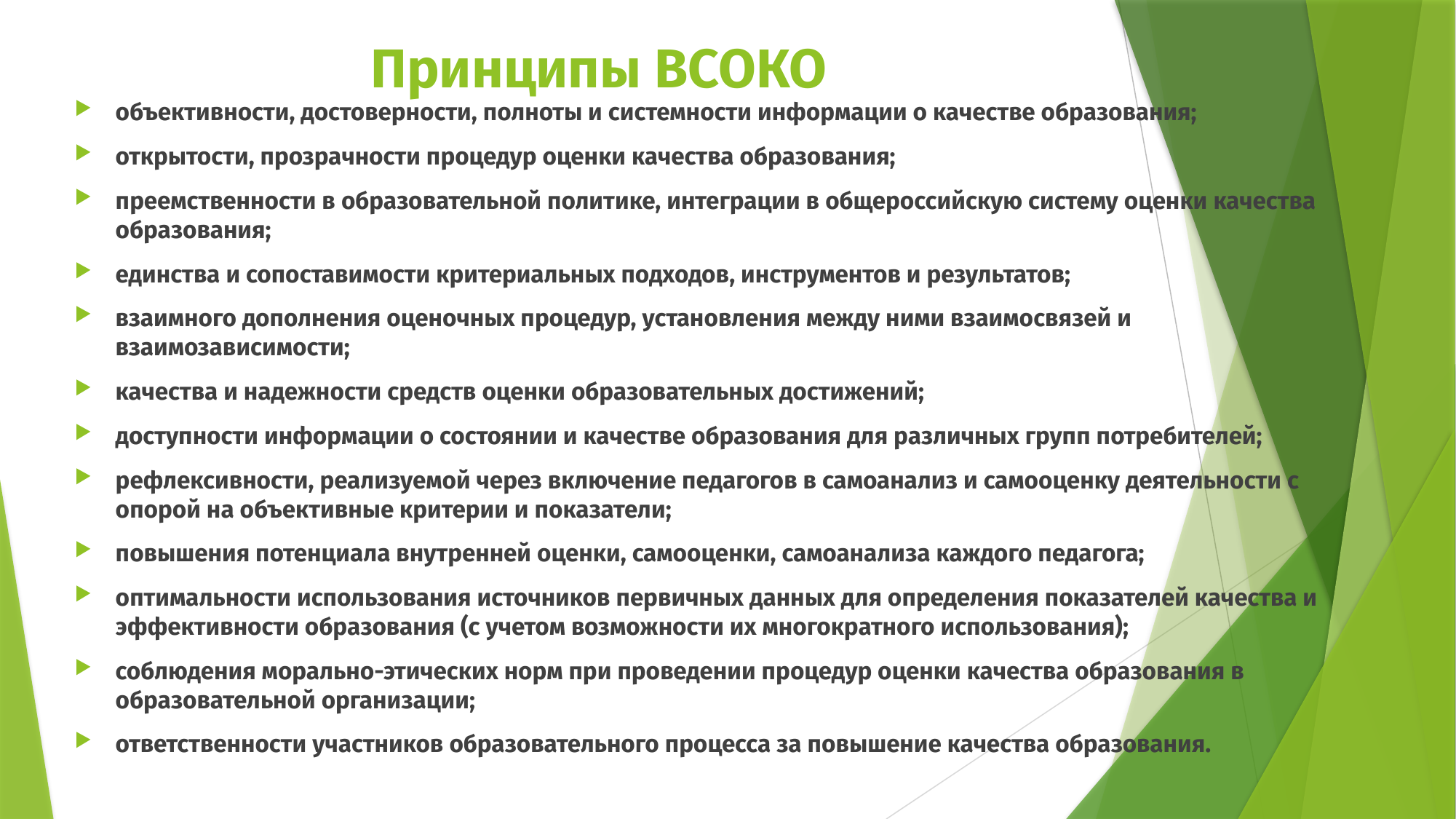

# Принципы ВСОКО
объективности, достоверности, полноты и системности информации о качестве образования;
открытости, прозрачности процедур оценки качества образования;
преемственности в образовательной политике, интеграции в общероссийскую систему оценки качества образования;
единства и сопоставимости критериальных подходов, инструментов и результатов;
взаимного дополнения оценочных процедур, установления между ними взаимосвязей и взаимозависимости;
качества и надежности средств оценки образовательных достижений;
доступности информации о состоянии и качестве образования для различных групп потребителей;
рефлексивности, реализуемой через включение педагогов в самоанализ и самооценку деятельности с опорой на объективные критерии и показатели;
повышения потенциала внутренней оценки, самооценки, самоанализа каждого педагога;
оптимальности использования источников первичных данных для определения показателей качества и эффективности образования (с учетом возможности их многократного использования);
соблюдения морально-этических норм при проведении процедур оценки качества образования в образовательной организации;
ответственности участников образовательного процесса за повышение качества образования.